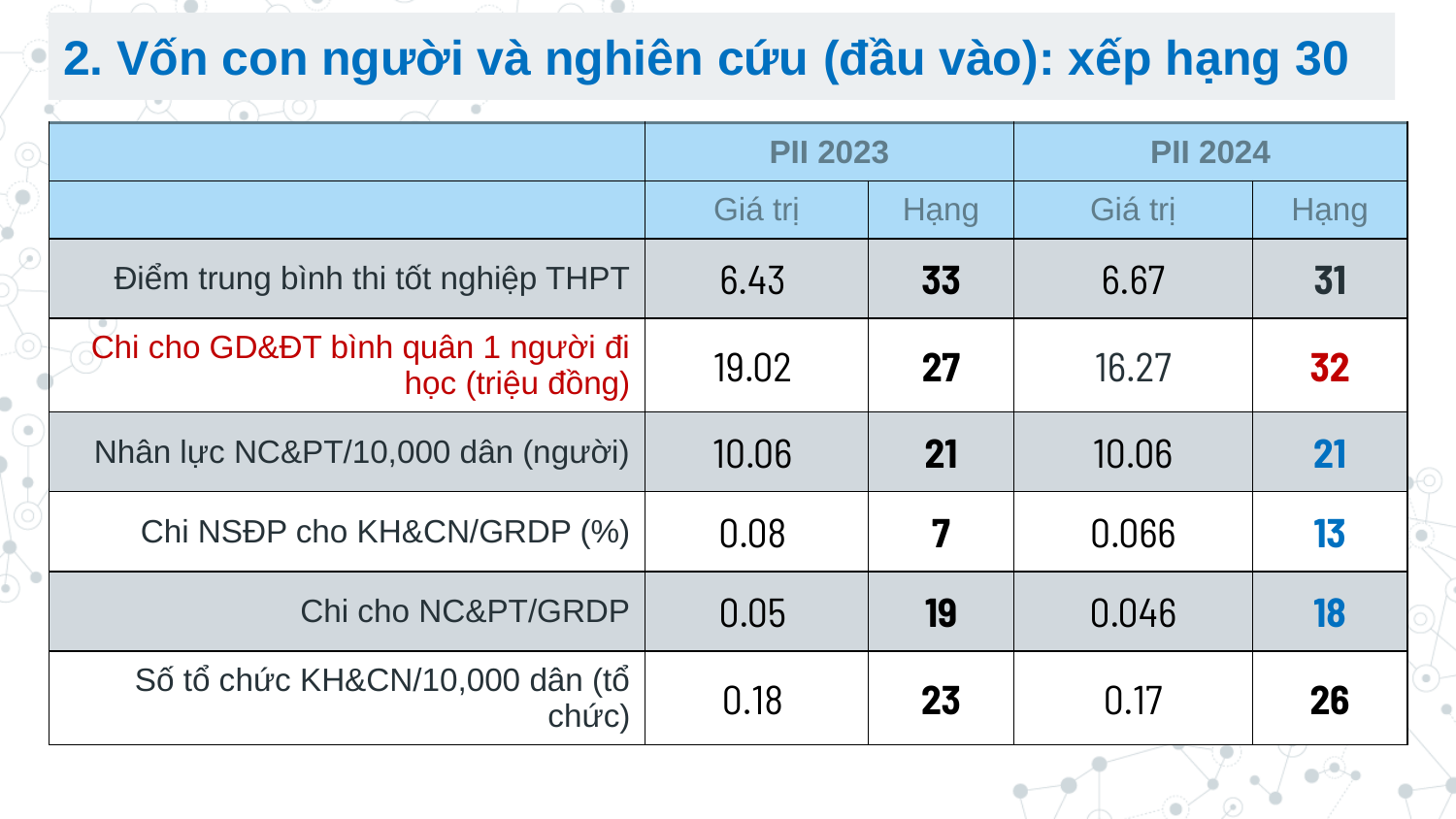

2. Vốn con người và nghiên cứu (đầu vào): xếp hạng 30
|  | PII 2023 |  | PII 2024 |  |
| --- | --- | --- | --- | --- |
|  | Giá trị | Hạng | Giá trị | Hạng |
| Điểm trung bình thi tốt nghiệp THPT | 6.43 | 33 | 6.67 | 31 |
| Chi cho GD&ĐT bình quân 1 người đi học (triệu đồng) | 19.02 | 27 | 16.27 | 32 |
| Nhân lực NC&PT/10,000 dân (người) | 10.06 | 21 | 10.06 | 21 |
| Chi NSĐP cho KH&CN/GRDP (%) | 0.08 | 7 | 0.066 | 13 |
| Chi cho NC&PT/GRDP | 0.05 | 19 | 0.046 | 18 |
| Số tổ chức KH&CN/10,000 dân (tổ chức) | 0.18 | 23 | 0.17 | 26 |